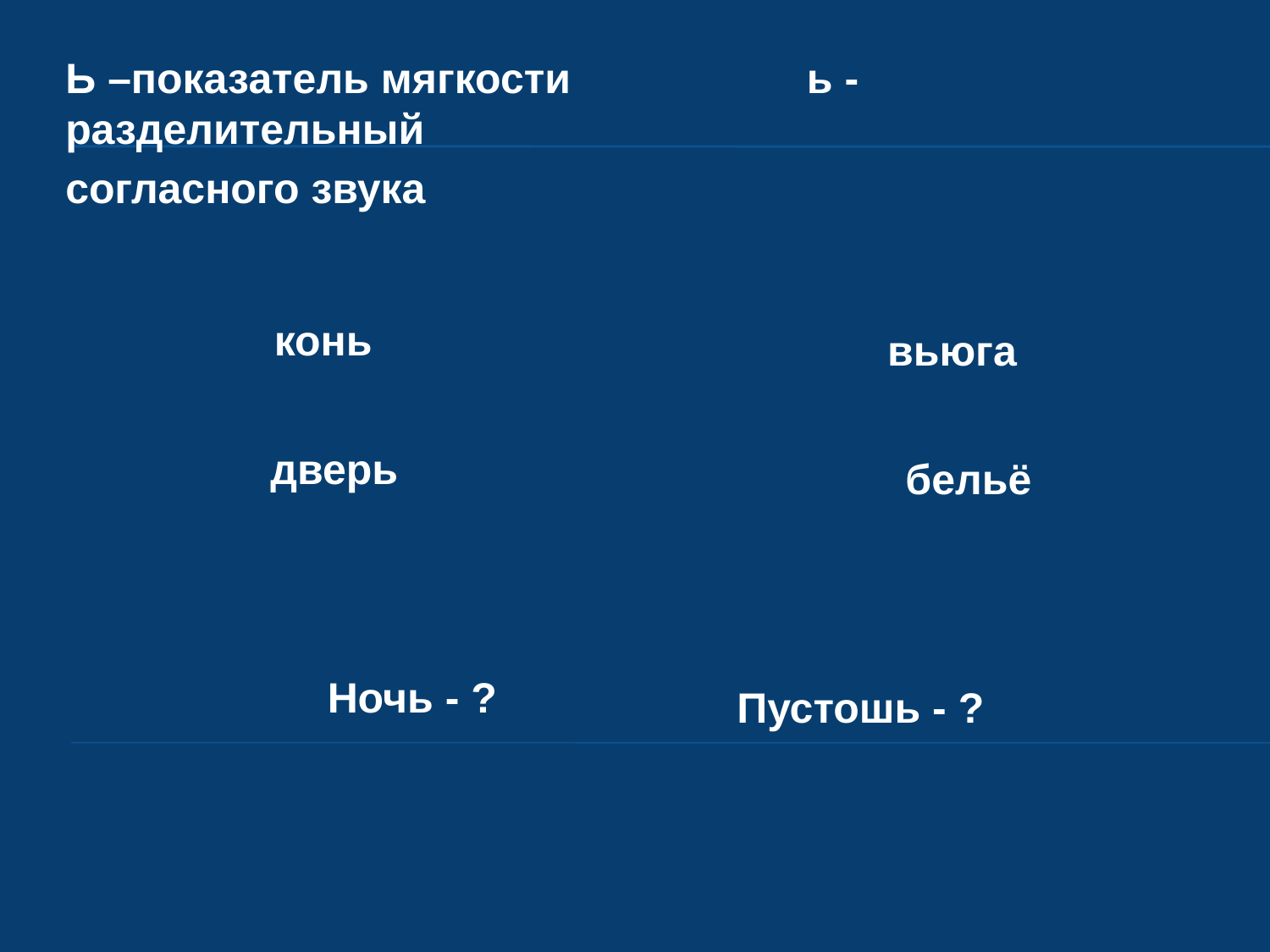

Ь –показатель мягкости                    ь - разделительный
согласного звука
конь
вьюга
дверь
бельё
Ночь - ?
Пустошь - ?
#